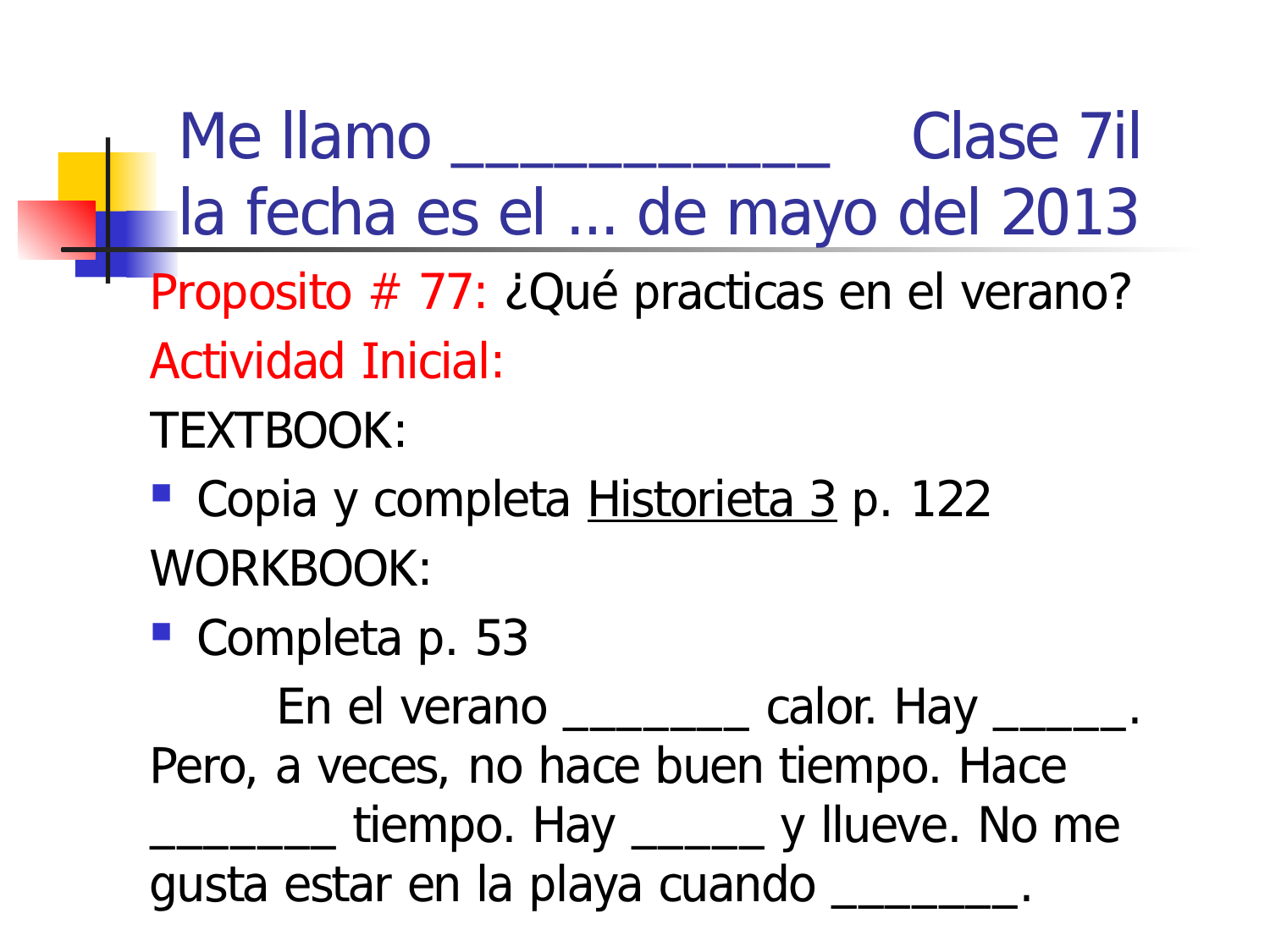

# Me llamo ___________    Clase 7il la fecha es el … de mayo del 2013
Proposito # 77: ¿Qué practicas en el verano?
Actividad Inicial:
TEXTBOOK:
Copia y completa Historieta 3 p. 122
WORKBOOK:
Completa p. 53
	En el verano _______ calor. Hay _____. Pero, a veces, no hace buen tiempo. Hace _______ tiempo. Hay _____ y llueve. No me gusta estar en la playa cuando _______.